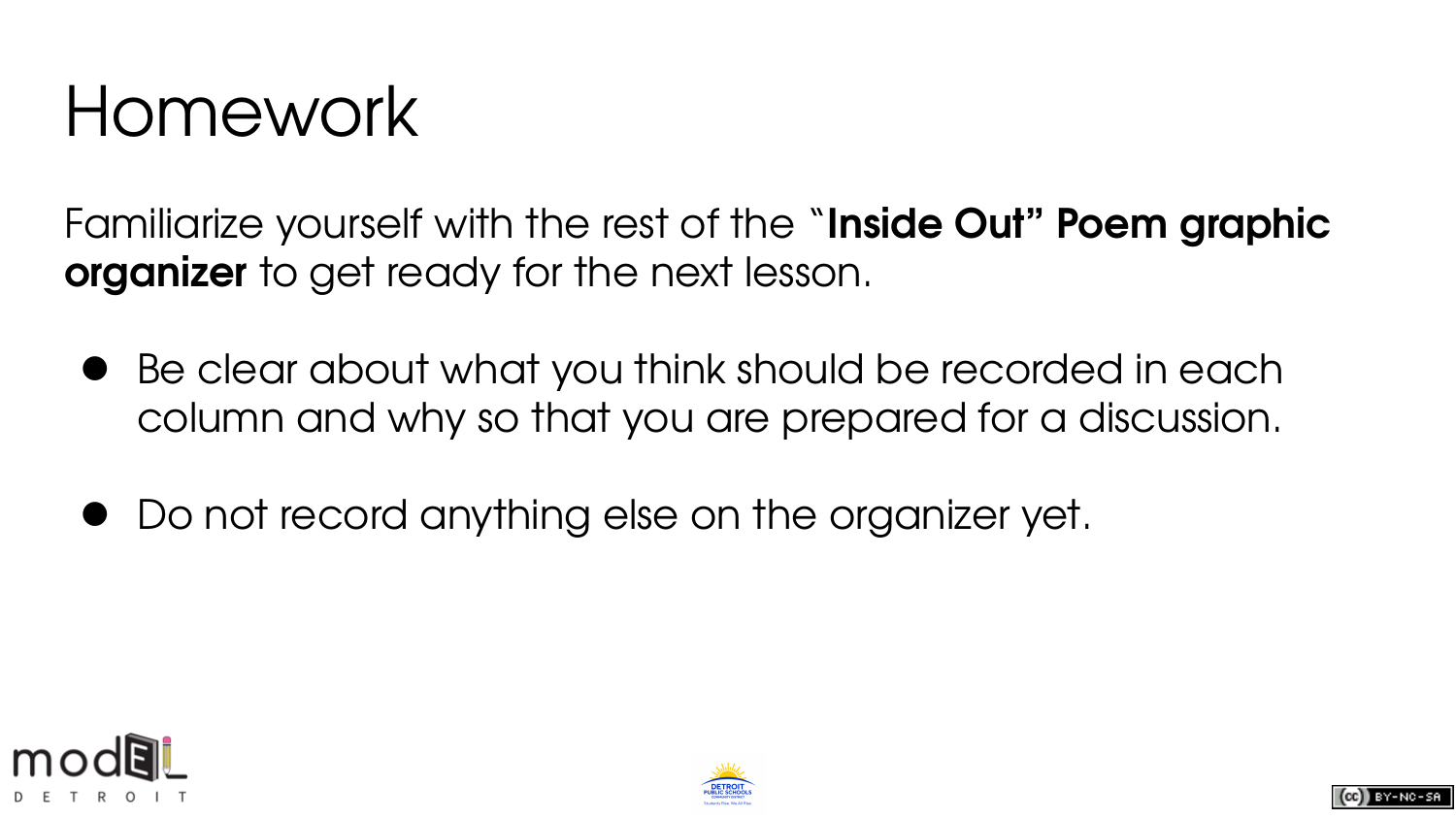

# Homework
Familiarize yourself with the rest of the “Inside Out” Poem graphic organizer to get ready for the next lesson.

Be clear about what you think should be recorded in each column and why so that you are prepared for a discussion.

Do not record anything else on the organizer yet.